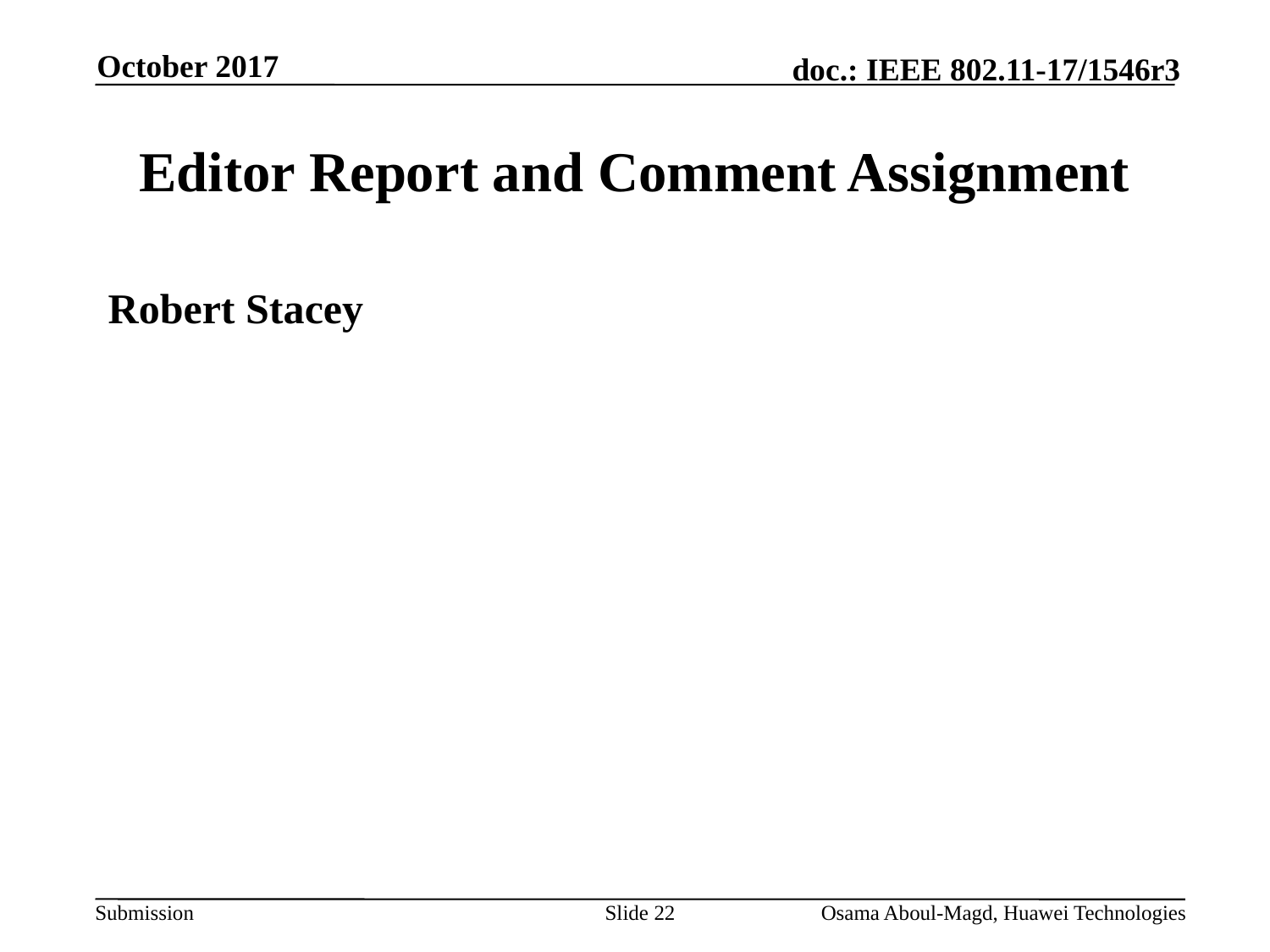

October 2017
# Editor Report and Comment Assignment
Robert Stacey
Slide 22
Osama Aboul-Magd, Huawei Technologies